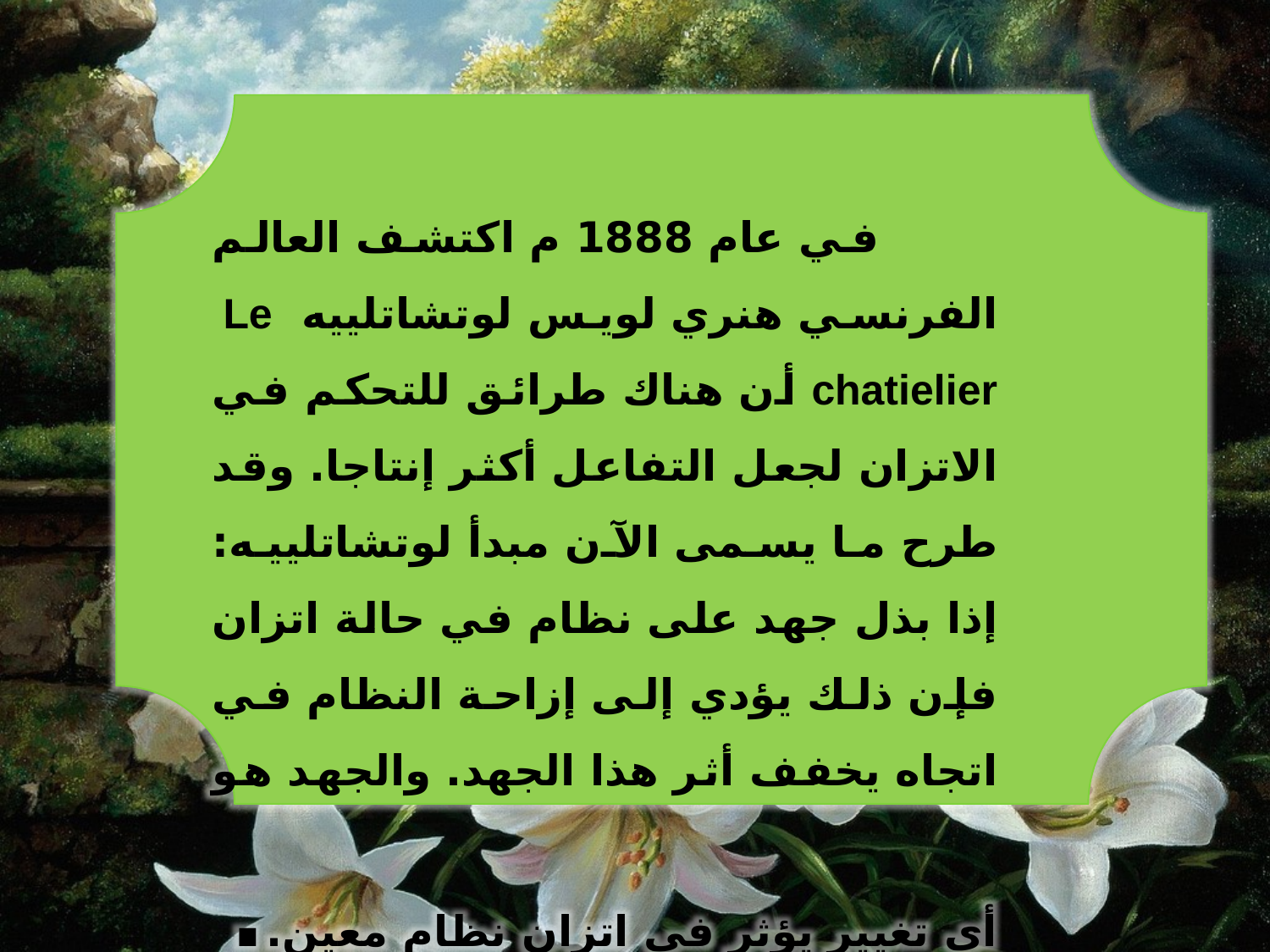

في عام 1888 م اكتشف العالم الفرنسي هنري لويس لوتشاتلييه  Le chatielier أن هناك طرائق للتحكم في الاتزان لجعل التفاعل أكثر إنتاجا. وقد طرح ما يسمى الآن مبدأ لوتشاتلييه: إذا بذل جهد على نظام في حالة اتزان فإن ذلك يؤدي إلى إزاحة النظام في اتجاه يخفف أثر هذا الجهد. والجهد هو أي تغيير يؤثر في اتزان نظام معين..